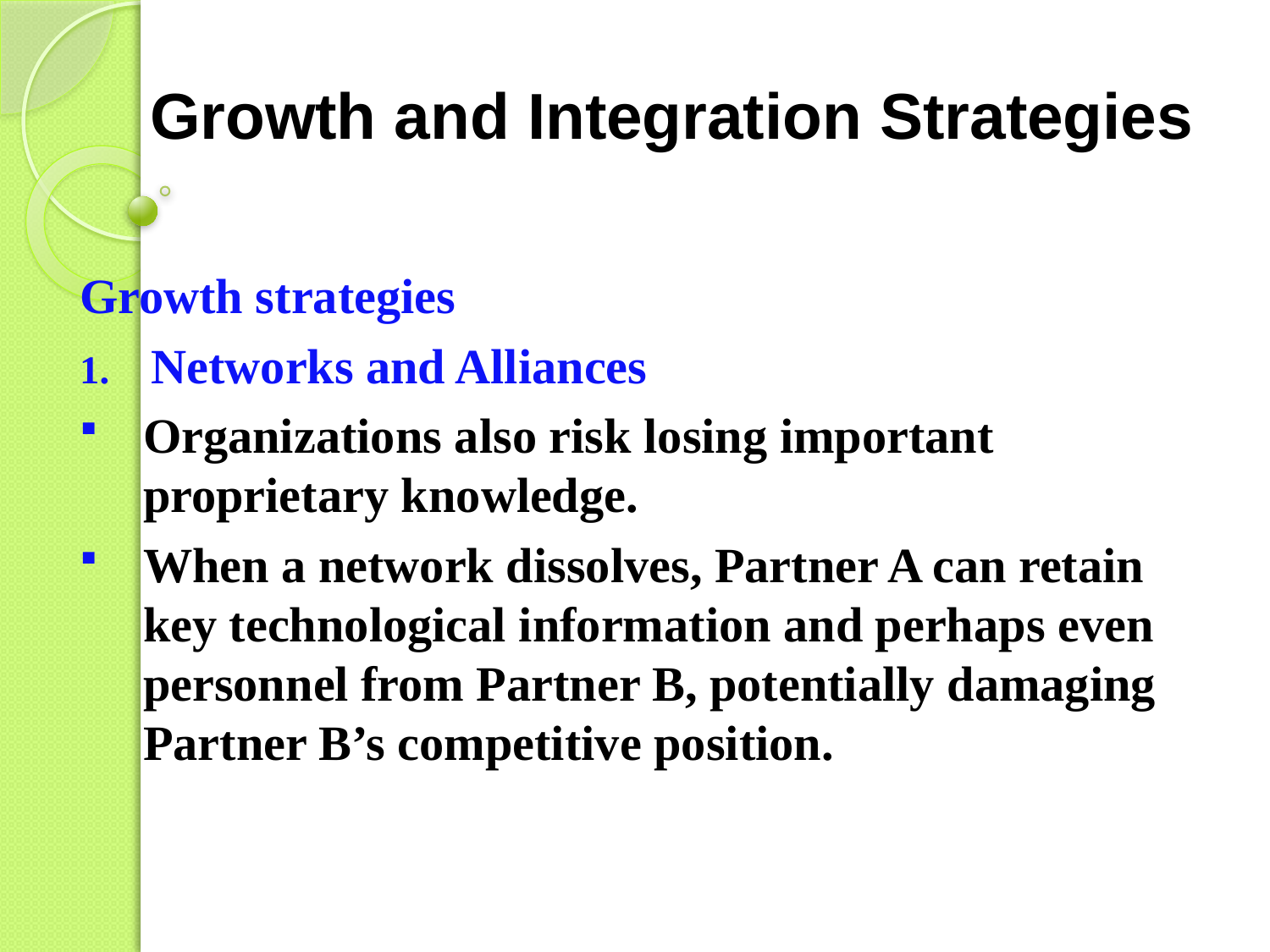

# Growth and Integration Strategies
Growth strategies
Networks and Alliances
Organizations also risk losing important proprietary knowledge.
When a network dissolves, Partner A can retain key technological information and perhaps even personnel from Partner B, potentially damaging Partner B’s competitive position.